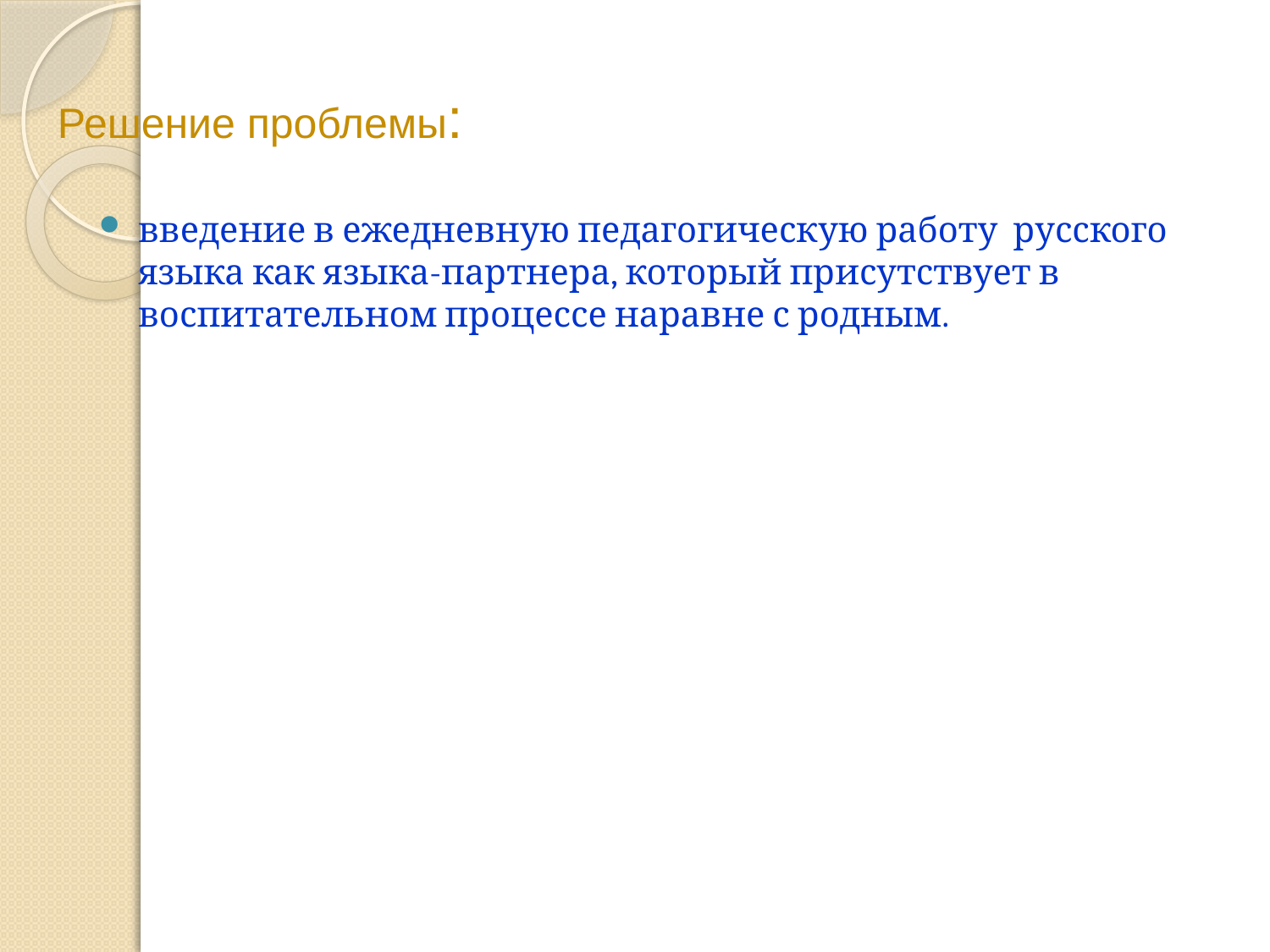

# Решение проблемы:
введение в ежедневную педагогическую работу  русского языка как языка-партнера, который присутствует в воспитательном процессе наравне с родным.